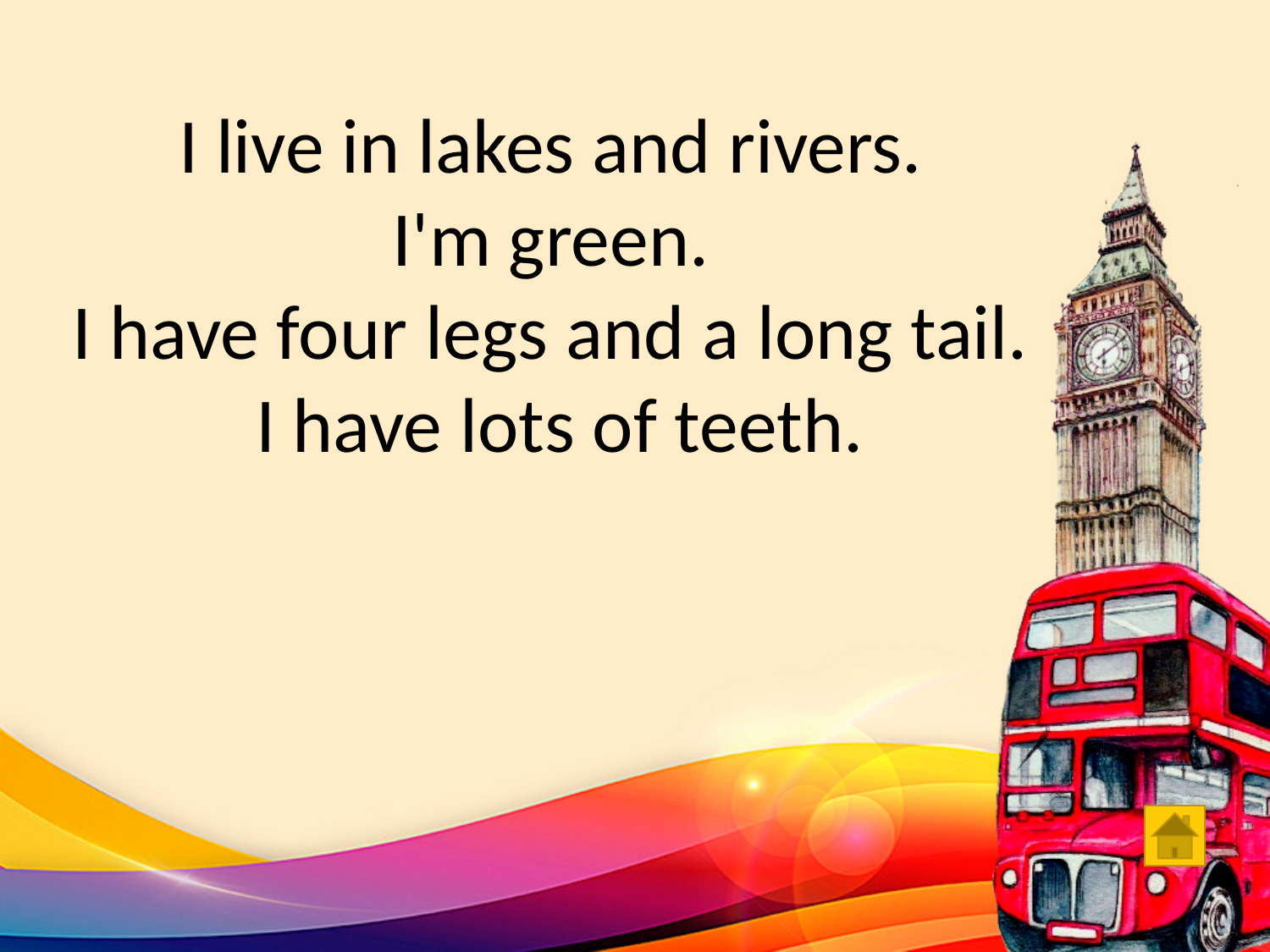

I live in lakes and rivers.
I'm green.
I have four legs and a long tail.
I have lots of teeth.